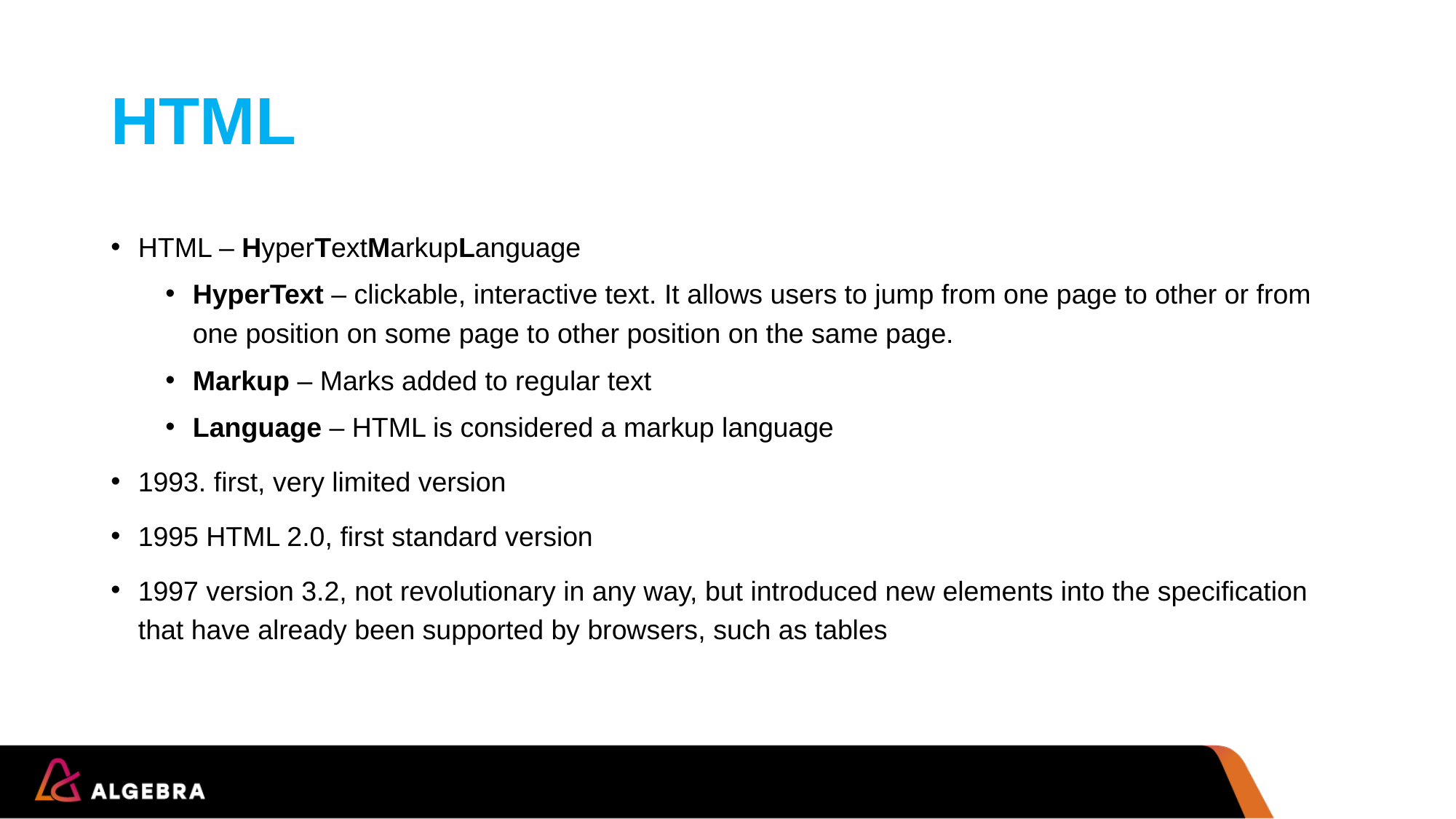

# HTML
HTML – HyperTextMarkupLanguage
HyperText – clickable, interactive text. It allows users to jump from one page to other or from one position on some page to other position on the same page.
Markup – Marks added to regular text
Language – HTML is considered a markup language
1993. first, very limited version
1995 HTML 2.0, first standard version
1997 version 3.2, not revolutionary in any way, but introduced new elements into the specification that have already been supported by browsers, such as tables